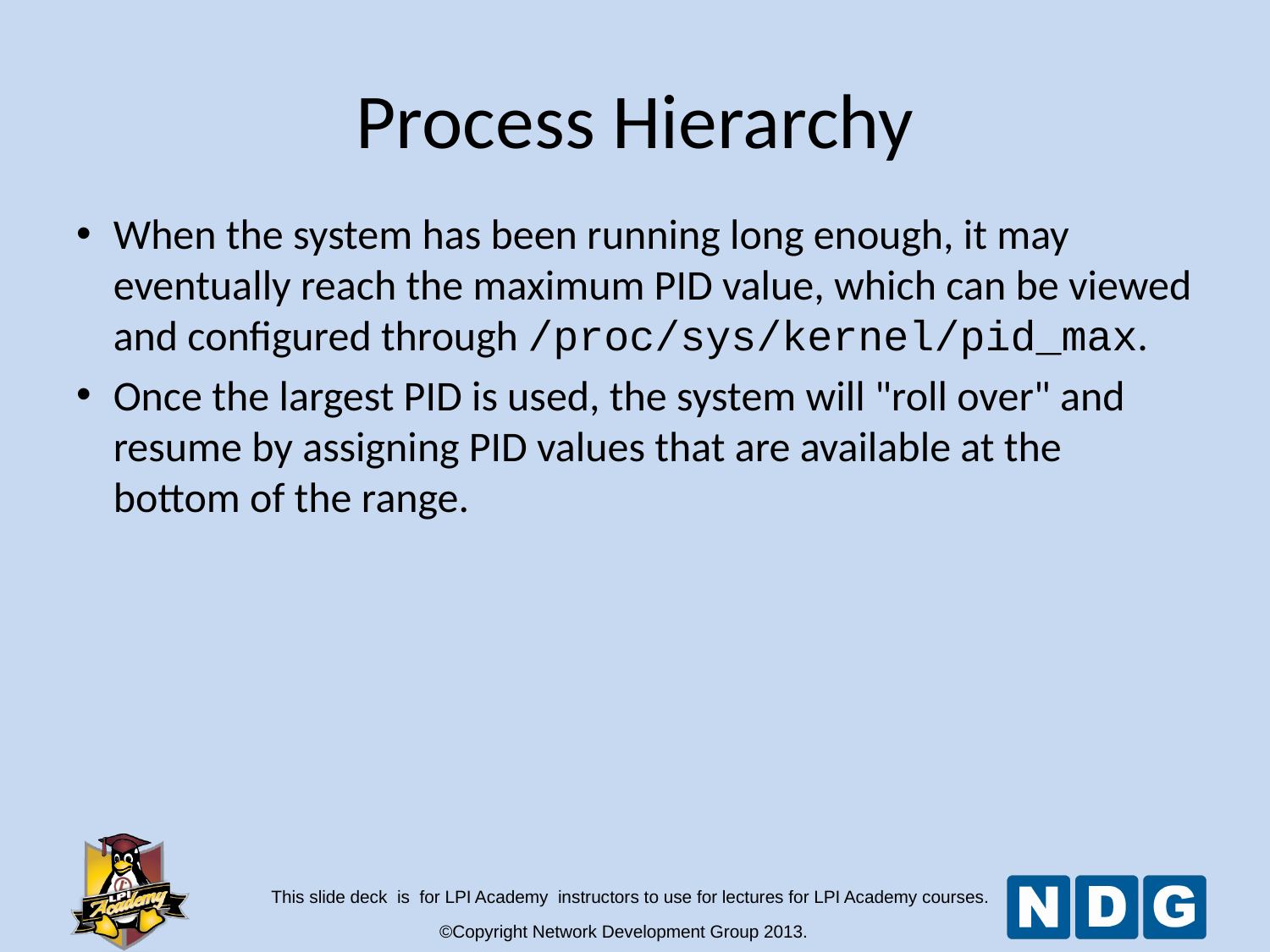

Process Hierarchy
When the system has been running long enough, it may eventually reach the maximum PID value, which can be viewed and configured through /proc/sys/kernel/pid_max.
Once the largest PID is used, the system will "roll over" and resume by assigning PID values that are available at the bottom of the range.